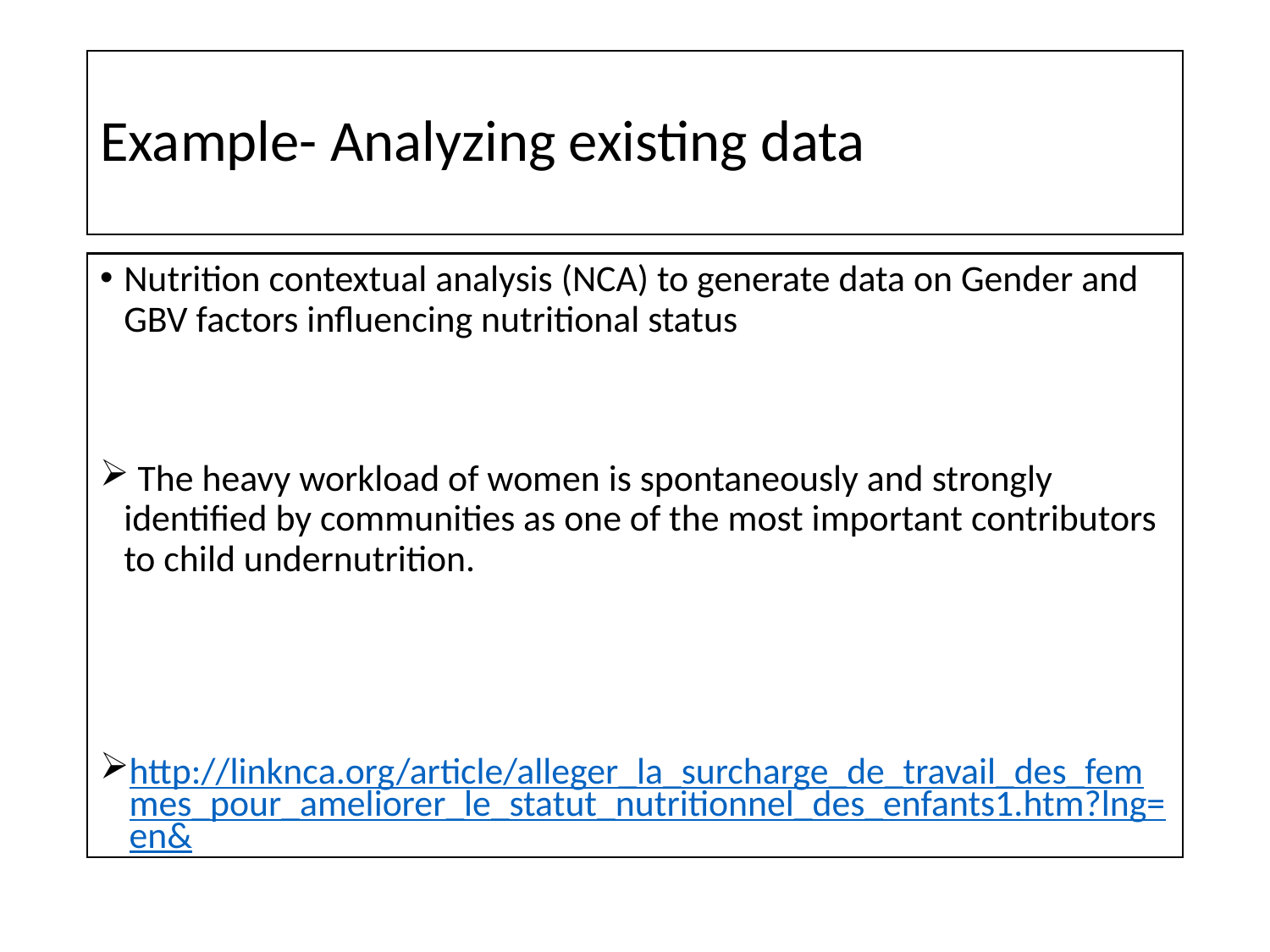

# Example- Analyzing existing data
Nutrition contextual analysis (NCA) to generate data on Gender and GBV factors influencing nutritional status

 The heavy workload of women is spontaneously and strongly identified by communities as one of the most important contributors to child undernutrition.

http://linknca.org/article/alleger_la_surcharge_de_travail_des_femmes_pour_ameliorer_le_statut_nutritionnel_des_enfants1.htm?lng=en&